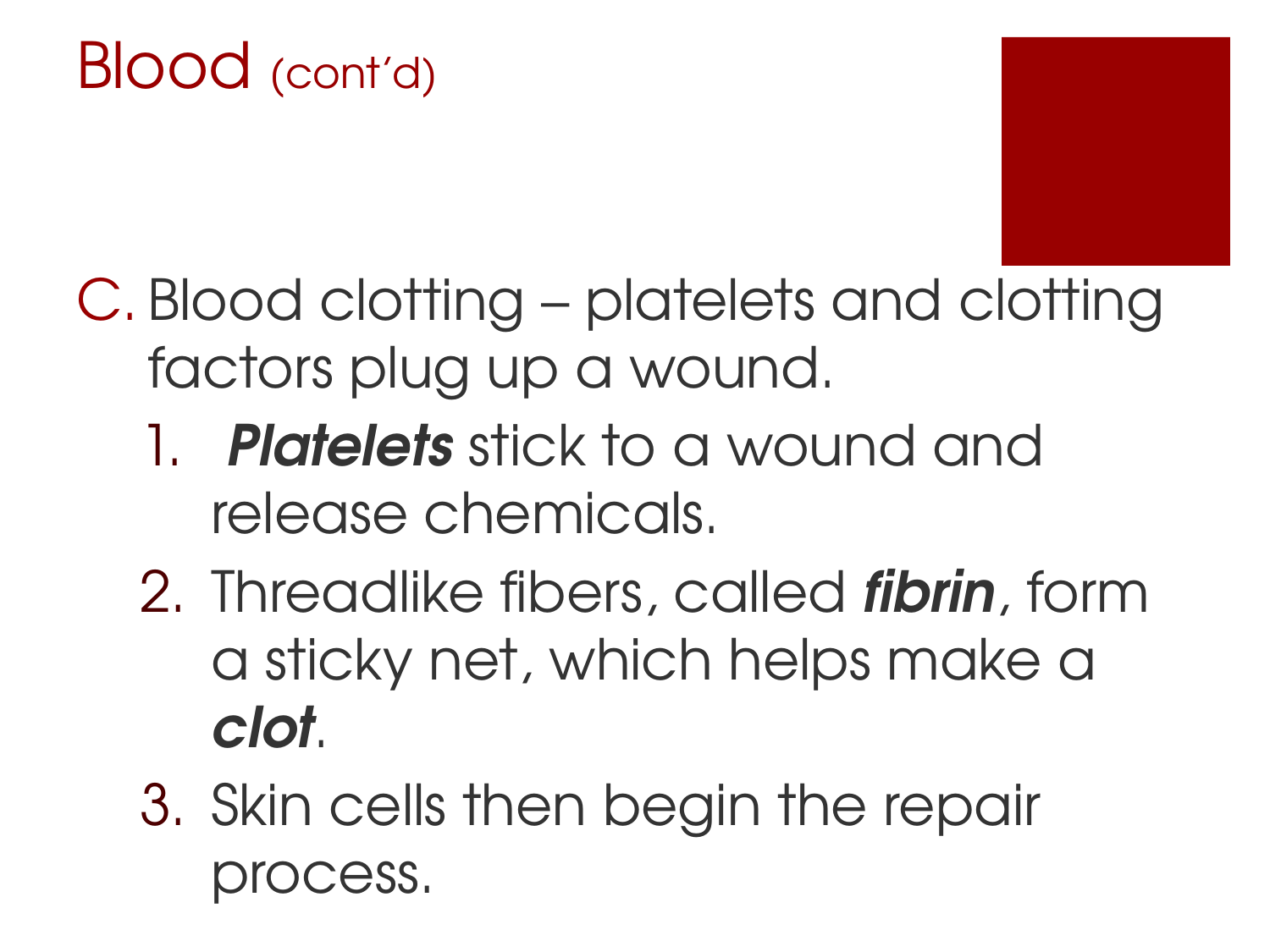

# Blood (cont’d)
Blood clotting – platelets and clotting factors plug up a wound.
 Platelets stick to a wound and release chemicals.
Threadlike fibers, called fibrin, form a sticky net, which helps make a clot.
Skin cells then begin the repair process.